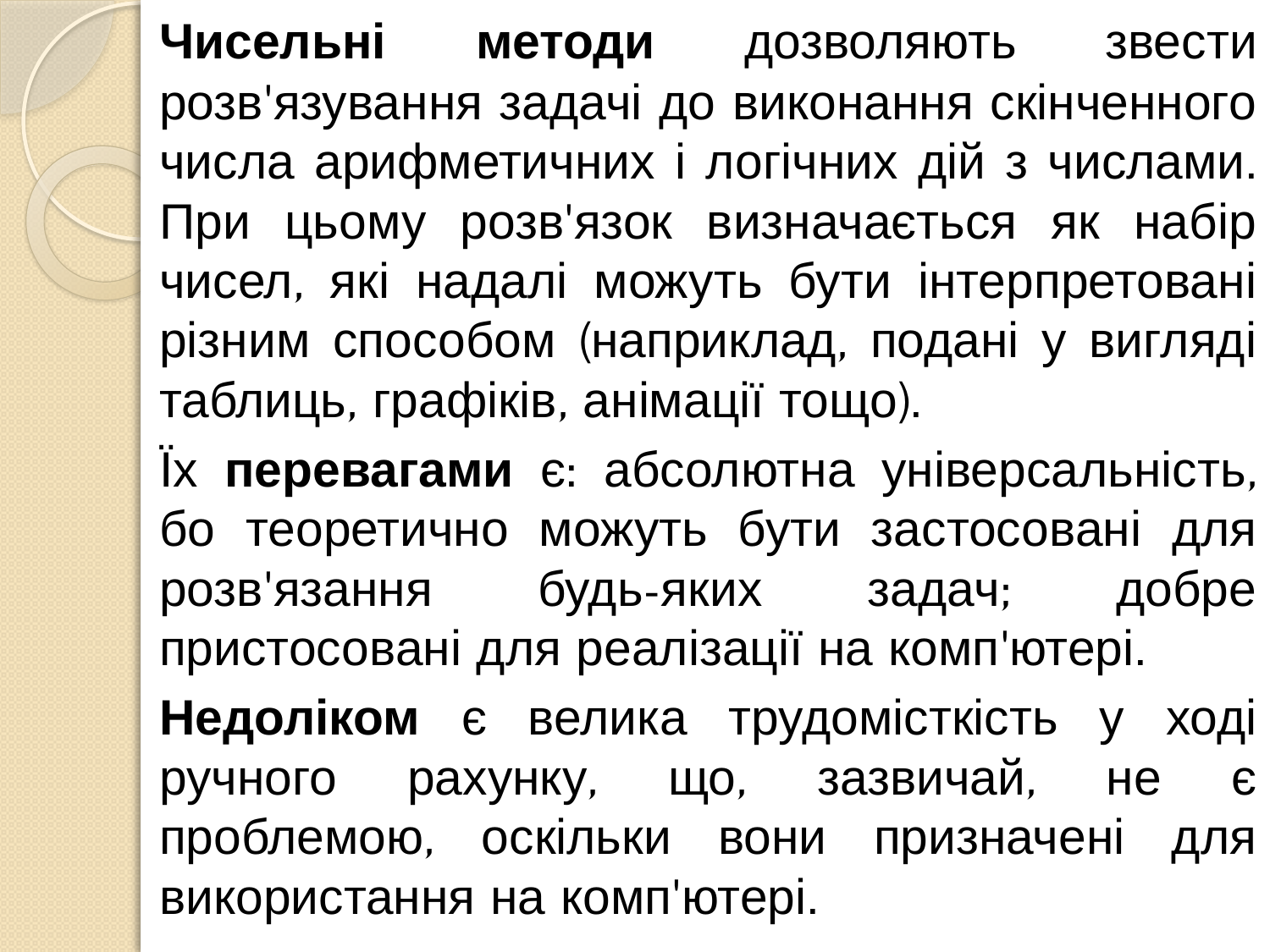

Чисельні методи дозволяють звести розв'язування задачі до виконання скінченного числа арифметичних і логічних дій з числами. При цьому розв'язок визначається як набір чисел, які надалі можуть бути інтерпретовані різним способом (наприклад, подані у вигляді таблиць, графіків, анімації тощо).
	Їх перевагами є: абсолютна універсальність, бо теоретично можуть бути застосовані для розв'язання будь-яких задач; добре пристосовані для реалізації на комп'ютері.
	Недоліком є велика трудомісткість у ході ручного рахунку, що, зазвичай, не є проблемою, оскільки вони призначені для використання на комп'ютері.